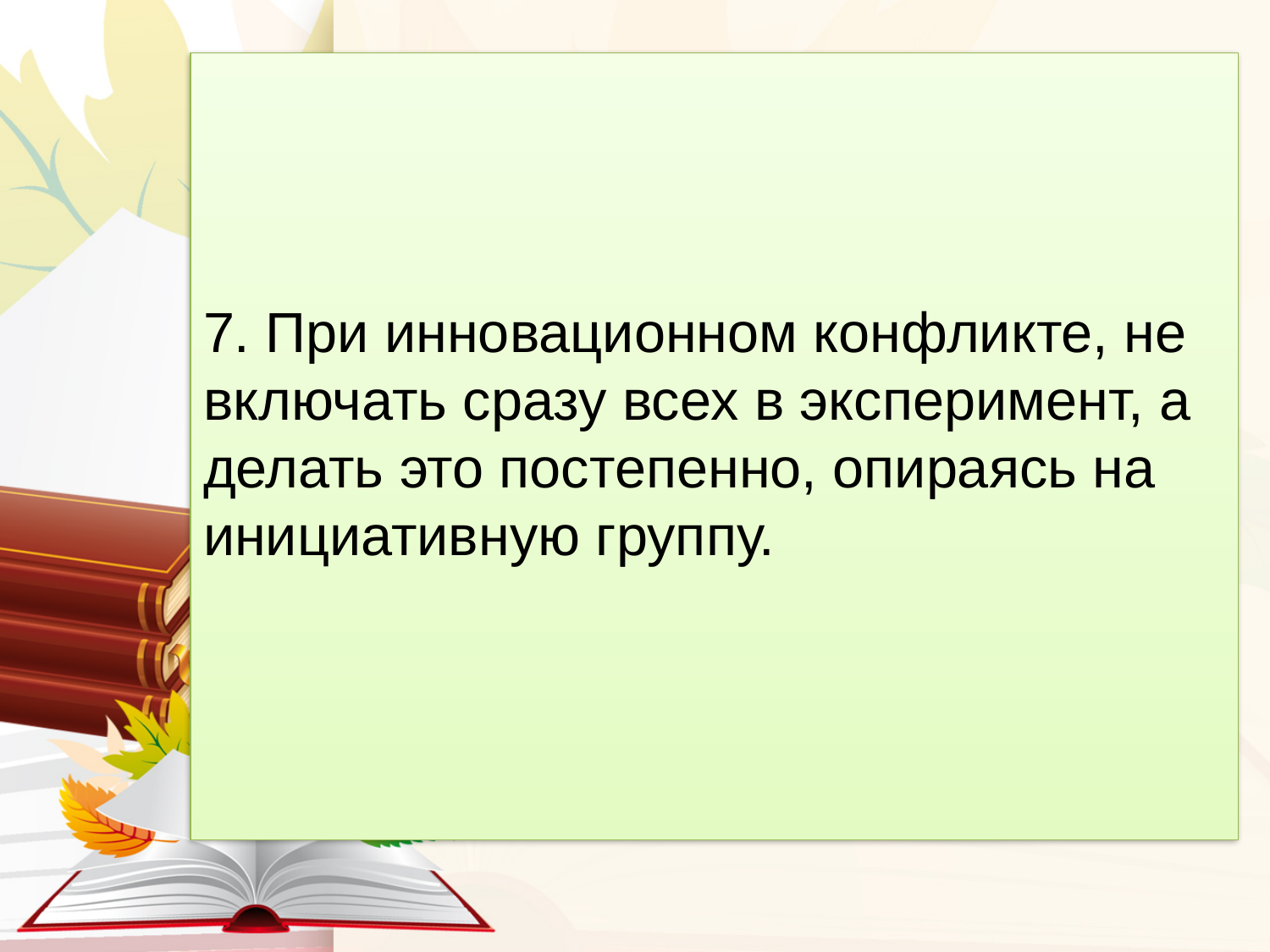

7. При инновационном конфликте, не включать сразу всех в эксперимент, а делать это постепенно, опираясь на инициативную группу.